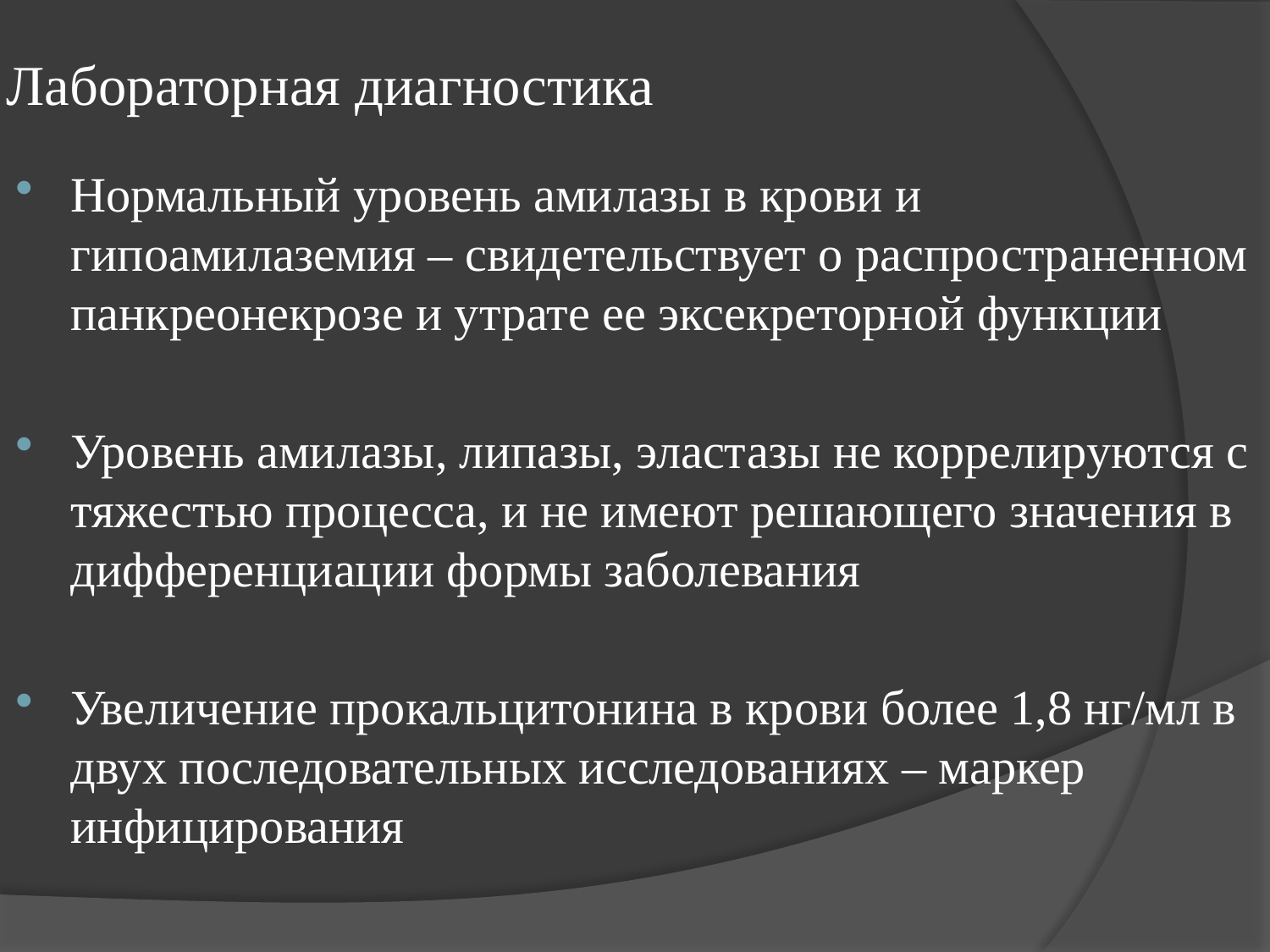

# Лабораторная диагностика
Нормальный уровень амилазы в крови и гипоамилаземия – свидетельствует о распространенном панкреонекрозе и утрате ее эксекреторной функции

Уровень амилазы, липазы, эластазы не коррелируются с тяжестью процесса, и не имеют решающего значения в  дифференциации формы заболевания

Увеличение прокальцитонина в крови более 1,8 нг/мл в двух последовательных исследованиях – маркер инфицирования